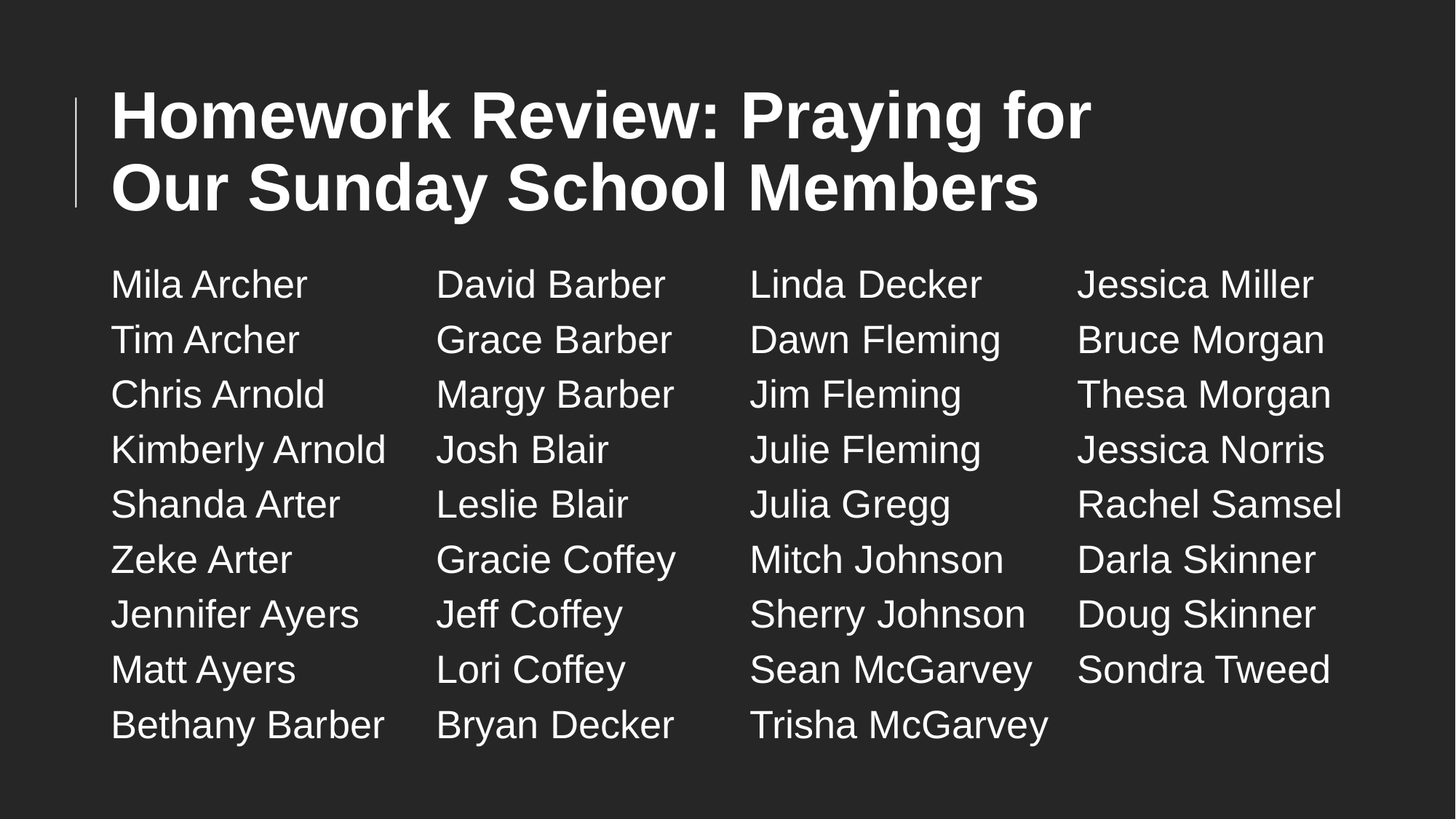

# Homework Review: Praying for Our Sunday School Members
| Mila Archer | David Barber | Linda Decker | Jessica Miller |
| --- | --- | --- | --- |
| Tim Archer | Grace Barber | Dawn Fleming | Bruce Morgan |
| Chris Arnold | Margy Barber | Jim Fleming | Thesa Morgan |
| Kimberly Arnold | Josh Blair | Julie Fleming | Jessica Norris |
| Shanda Arter | Leslie Blair | Julia Gregg | Rachel Samsel |
| Zeke Arter | Gracie Coffey | Mitch Johnson | Darla Skinner |
| Jennifer Ayers | Jeff Coffey | Sherry Johnson | Doug Skinner |
| Matt Ayers | Lori Coffey | Sean McGarvey | Sondra Tweed |
| Bethany Barber | Bryan Decker | Trisha McGarvey |  |